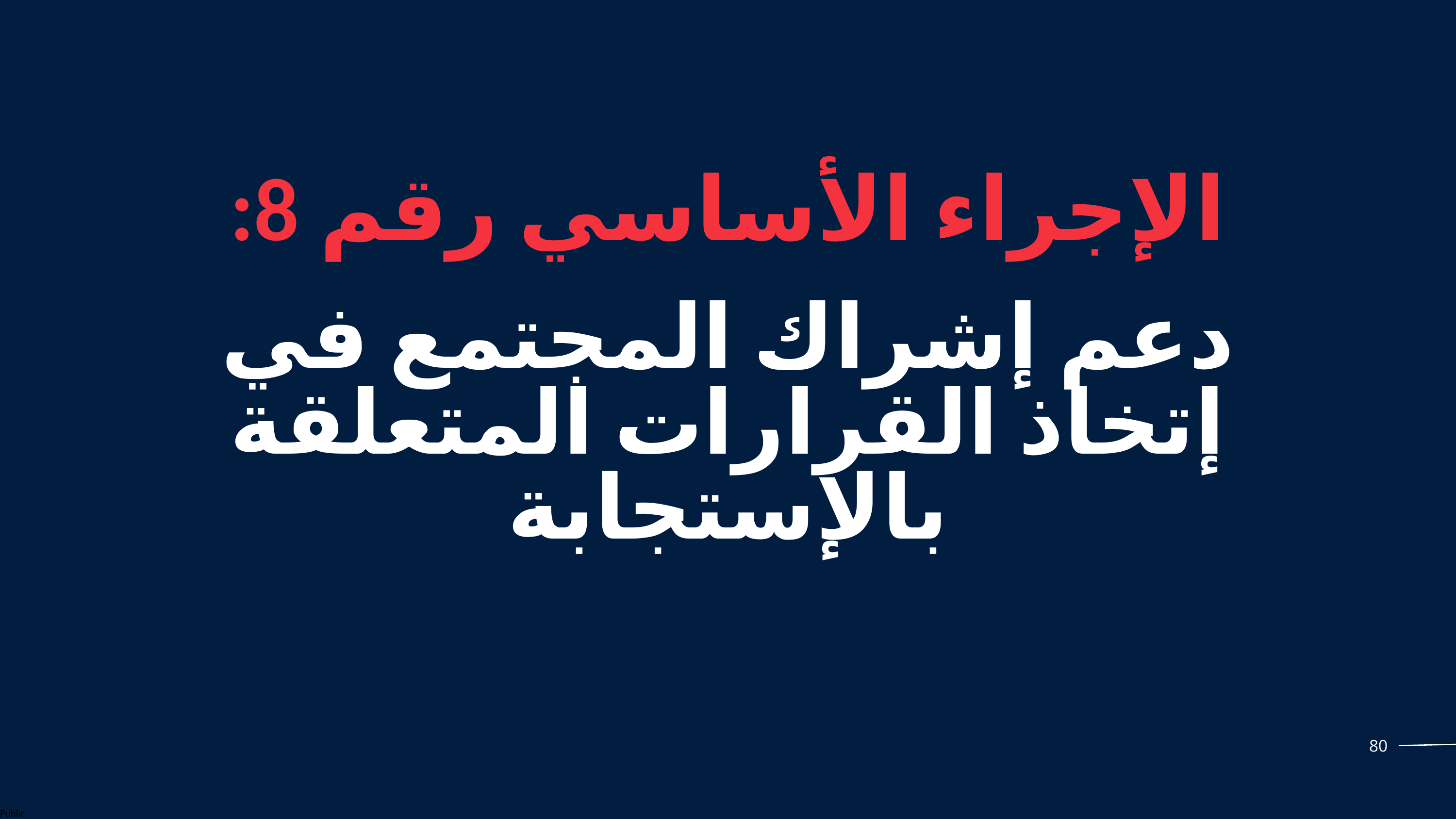

الإجراء الأساسي رقم 8:

دعم إشراك المجتمع في إتخاذ القرارات المتعلقة بالإستجابة